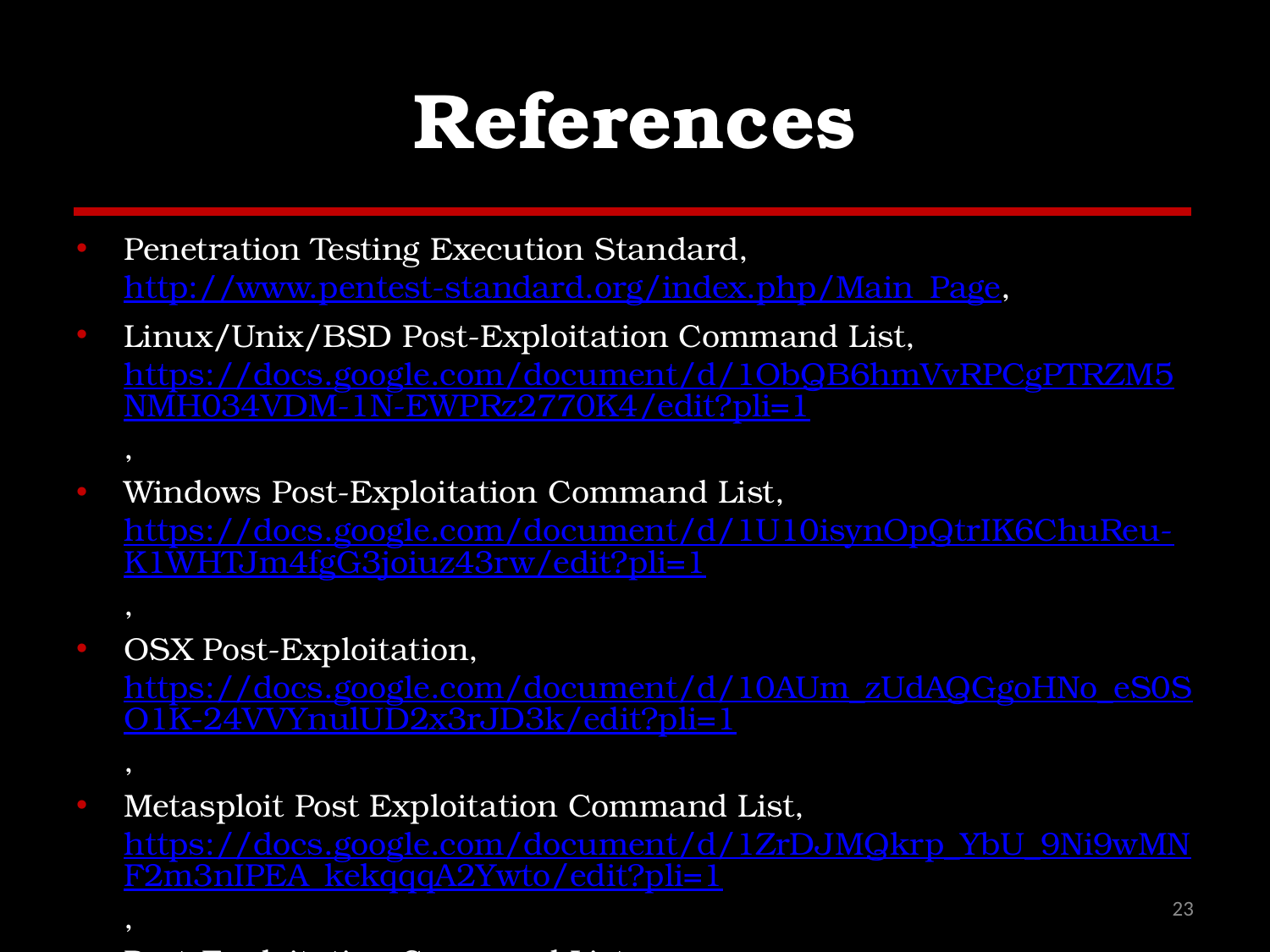

# References
Penetration Testing Execution Standard, http://www.pentest-standard.org/index.php/Main_Page,
Linux/Unix/BSD Post-Exploitation Command List, https://docs.google.com/document/d/1ObQB6hmVvRPCgPTRZM5NMH034VDM-1N-EWPRz2770K4/edit?pli=1,
Windows Post-Exploitation Command List, https://docs.google.com/document/d/1U10isynOpQtrIK6ChuReu-K1WHTJm4fgG3joiuz43rw/edit?pli=1,
OSX Post-Exploitation, https://docs.google.com/document/d/10AUm_zUdAQGgoHNo_eS0SO1K-24VVYnulUD2x3rJD3k/edit?pli=1,
Metasploit Post Exploitation Command List, https://docs.google.com/document/d/1ZrDJMQkrp_YbU_9Ni9wMNF2m3nIPEA_kekqqqA2Ywto/edit?pli=1,
Post-Exploitation Command List, http://www.room362.com/blog/2012/8/25/post-exploitation-command-lists-request-to-edit.html,

23